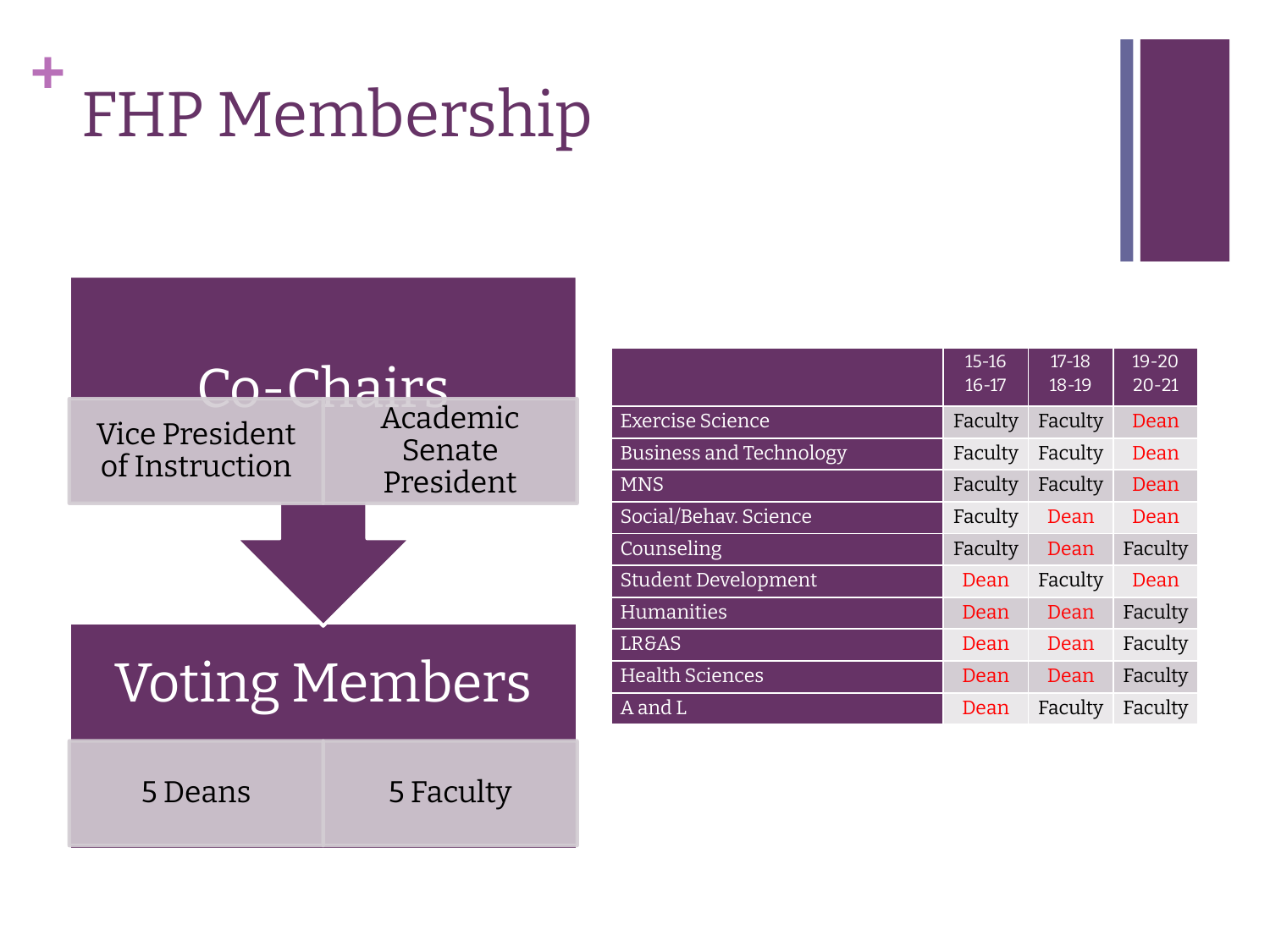

# FHP Membership
Voting Members
5 Deans
5 Faculty
Co-Chairs
Vice President of Instruction
Academic Senate President
|  | 15-16 16-17 | 17-18 18-19 | 19-20 20-21 |
| --- | --- | --- | --- |
| Exercise Science | Faculty | Faculty | Dean |
| Business and Technology | Faculty | Faculty | Dean |
| MNS | Faculty | Faculty | Dean |
| Social/Behav. Science | Faculty | Dean | Dean |
| Counseling | Faculty | Dean | Faculty |
| Student Development | Dean | Faculty | Dean |
| Humanities | Dean | Dean | Faculty |
| LR&AS | Dean | Dean | Faculty |
| Health Sciences | Dean | Dean | Faculty |
| A and L | Dean | Faculty | Faculty |